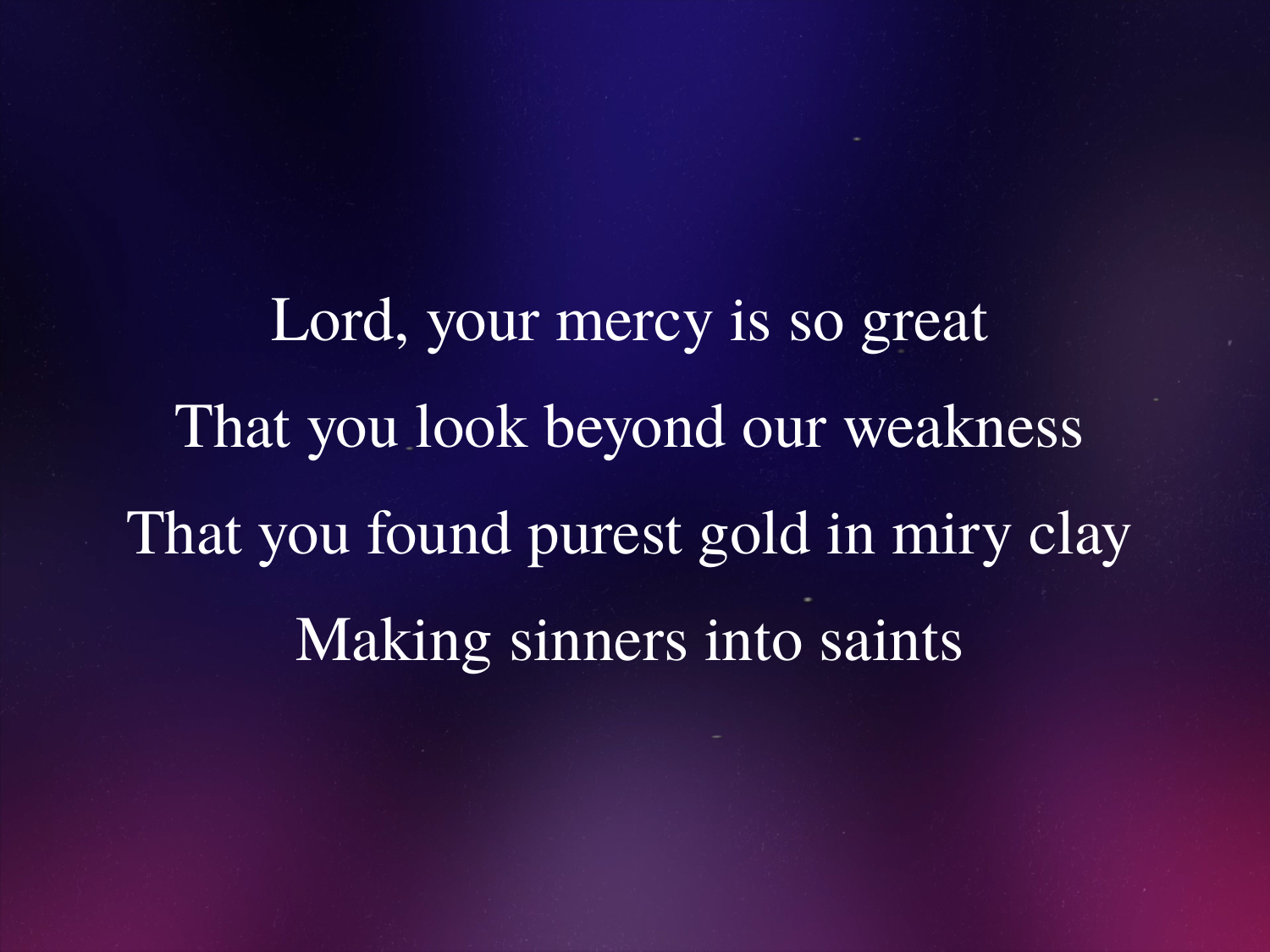

# Lord, your mercy is so great That you look beyond our weakness That you found purest gold in miry clay Making sinners into saints